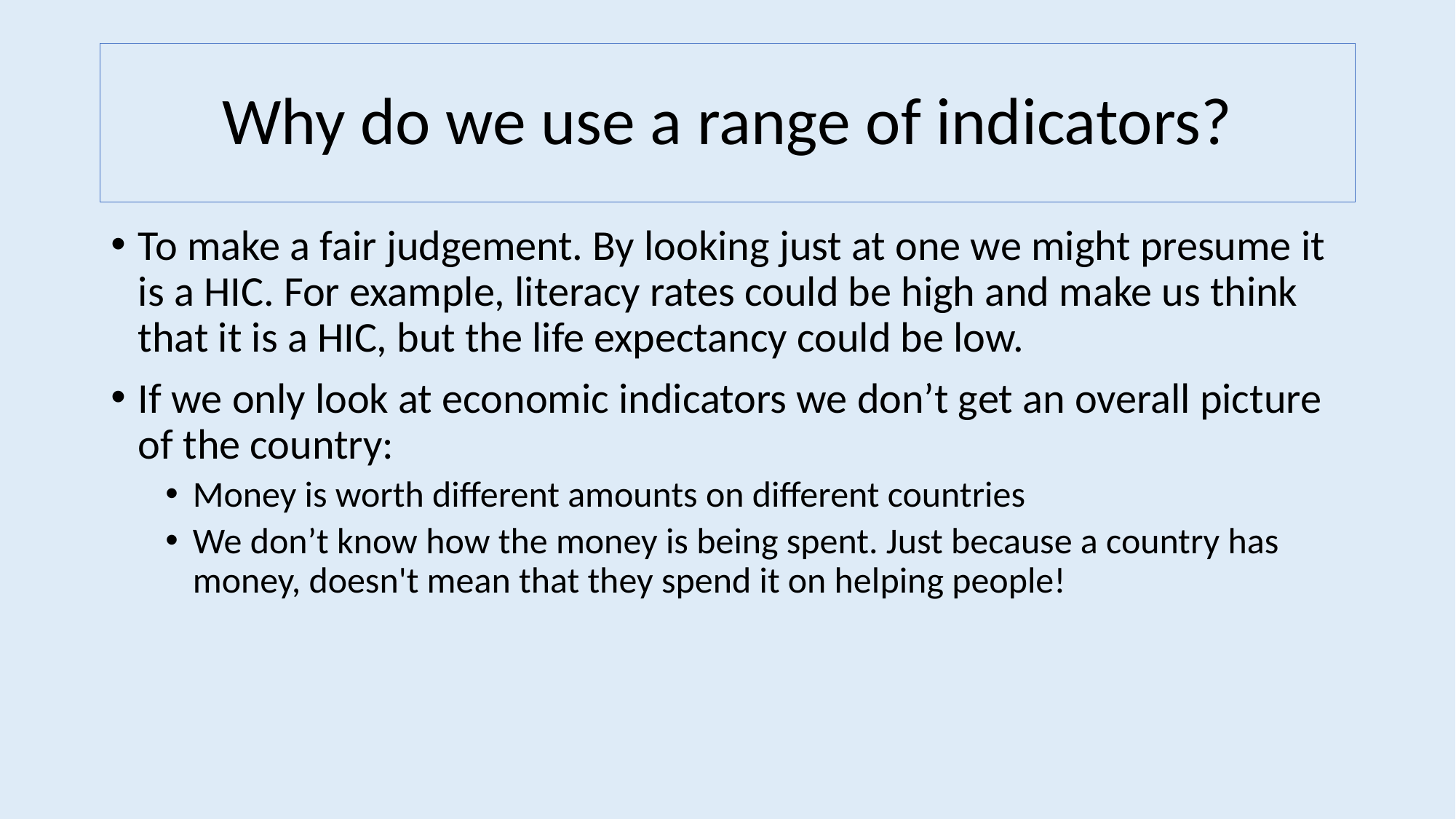

# Why do we use a range of indicators?
To make a fair judgement. By looking just at one we might presume it is a HIC. For example, literacy rates could be high and make us think that it is a HIC, but the life expectancy could be low.
If we only look at economic indicators we don’t get an overall picture of the country:
Money is worth different amounts on different countries
We don’t know how the money is being spent. Just because a country has money, doesn't mean that they spend it on helping people!